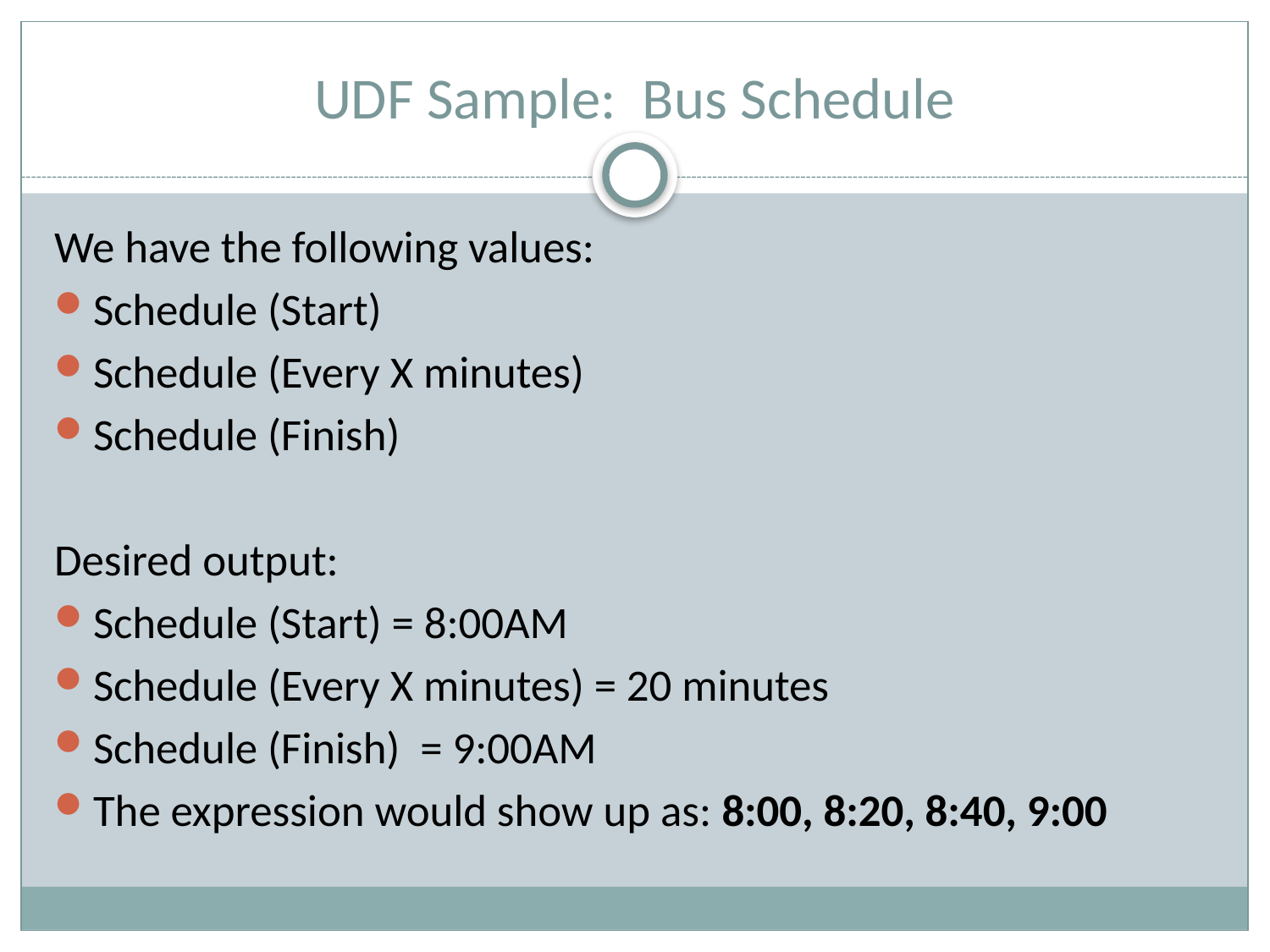

# UDF Sample:  Bus Schedule
We have the following values:
Schedule (Start)
Schedule (Every X minutes)
Schedule (Finish)

Desired output:
Schedule (Start) = 8:00AM
Schedule (Every X minutes) = 20 minutes
Schedule (Finish)  = 9:00AM
The expression would show up as: 8:00, 8:20, 8:40, 9:00